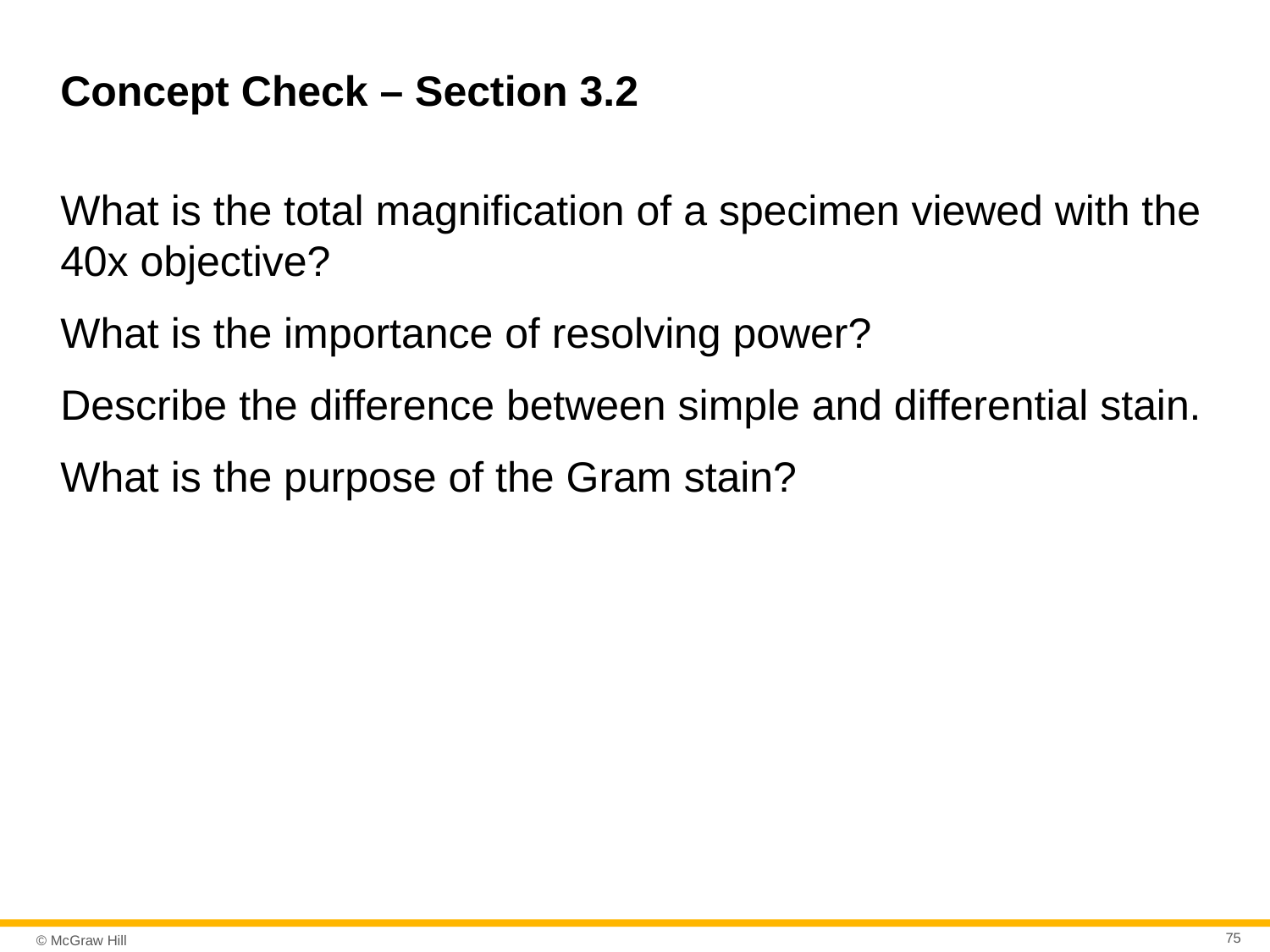

# Concept Check – Section 3.2
What is the total magnification of a specimen viewed with the 40x objective?
What is the importance of resolving power?
Describe the difference between simple and differential stain.
What is the purpose of the Gram stain?